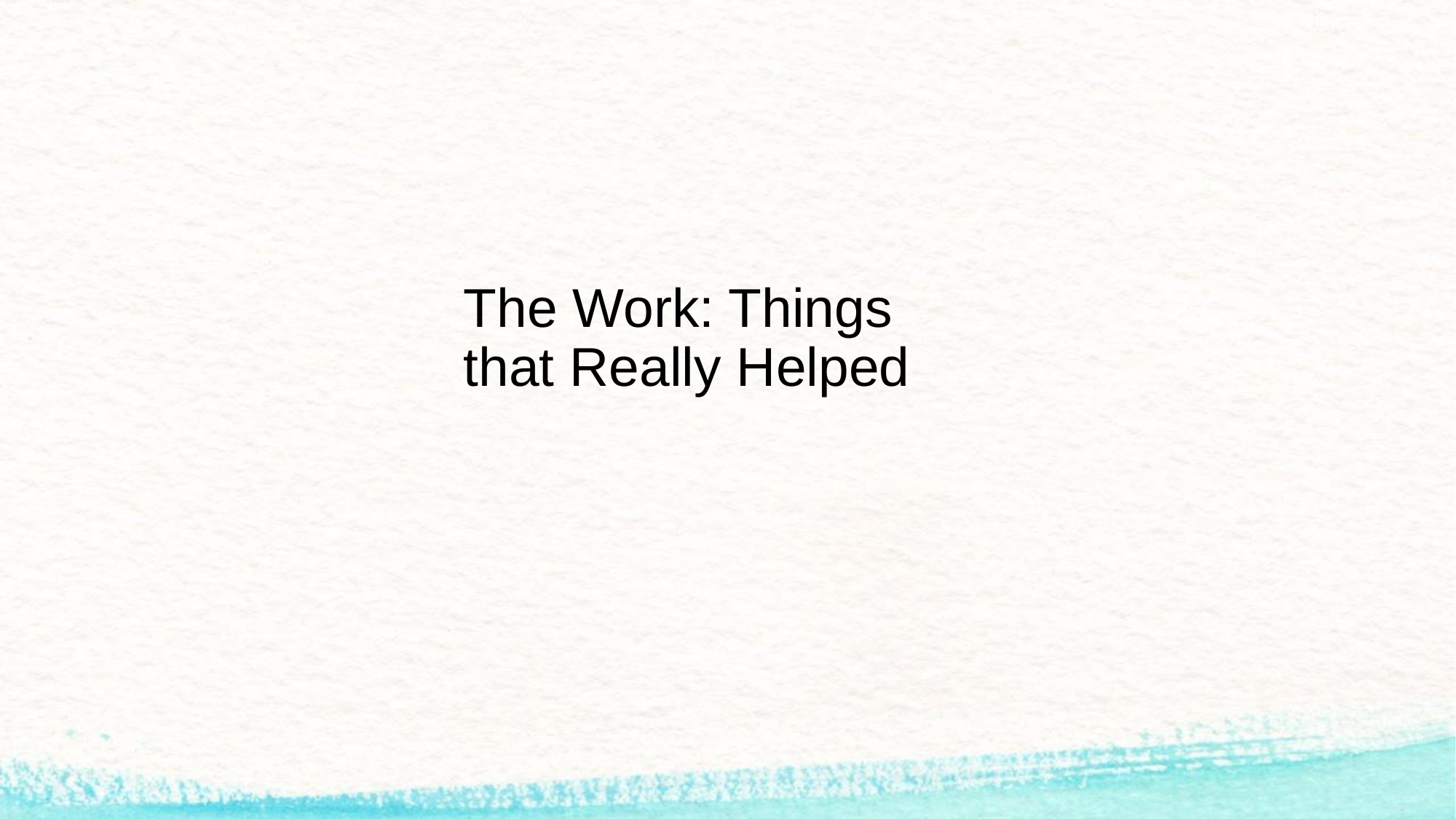

# The Work: Things that Really Helped